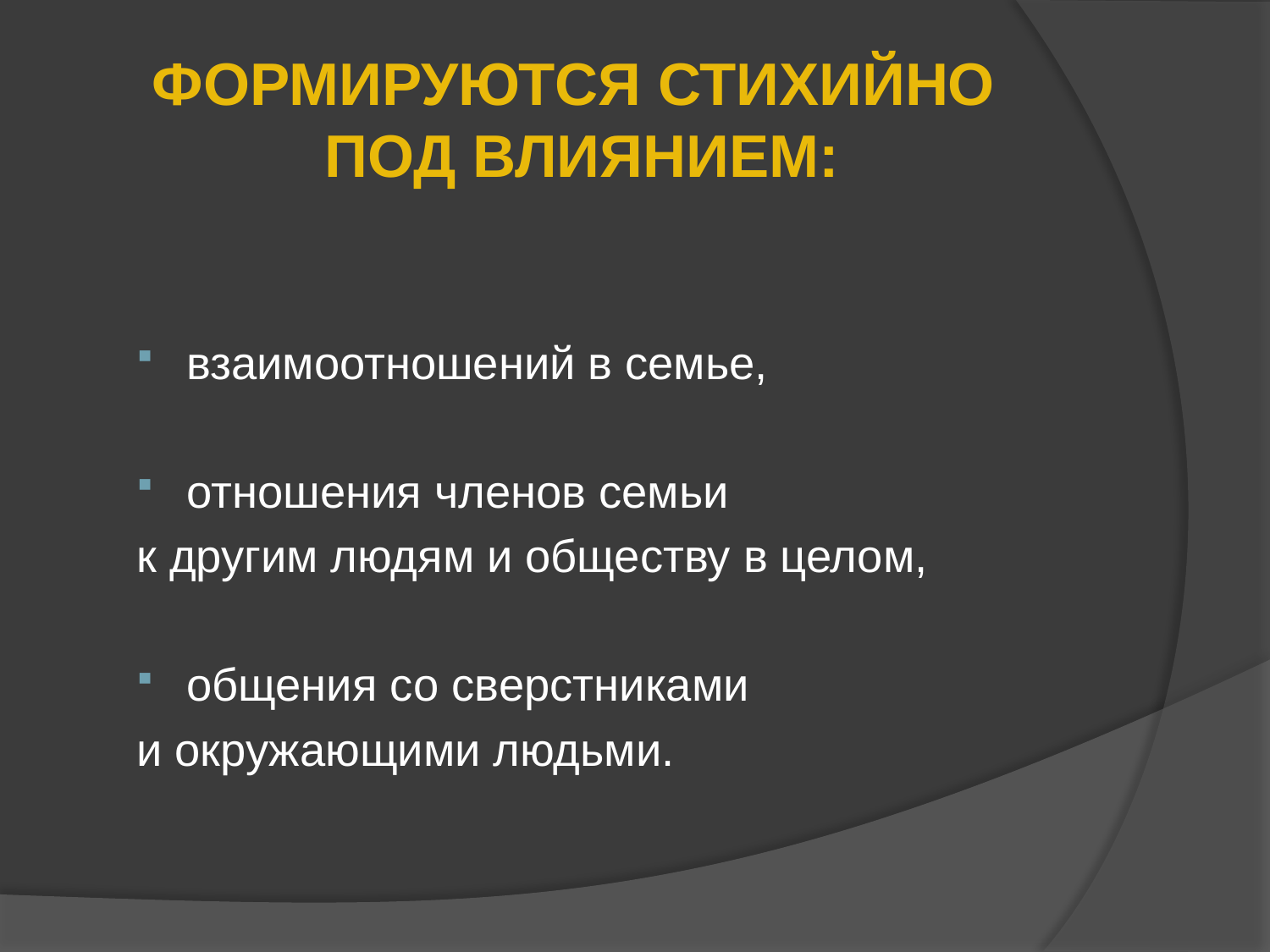

# ФОРМИРУЮТСЯ СТИХИЙНО ПОД ВЛИЯНИЕМ:
взаимоотношений в семье,

отношения членов семьи
к другим людям и обществу в целом,

общения со сверстниками
и окружающими людьми.